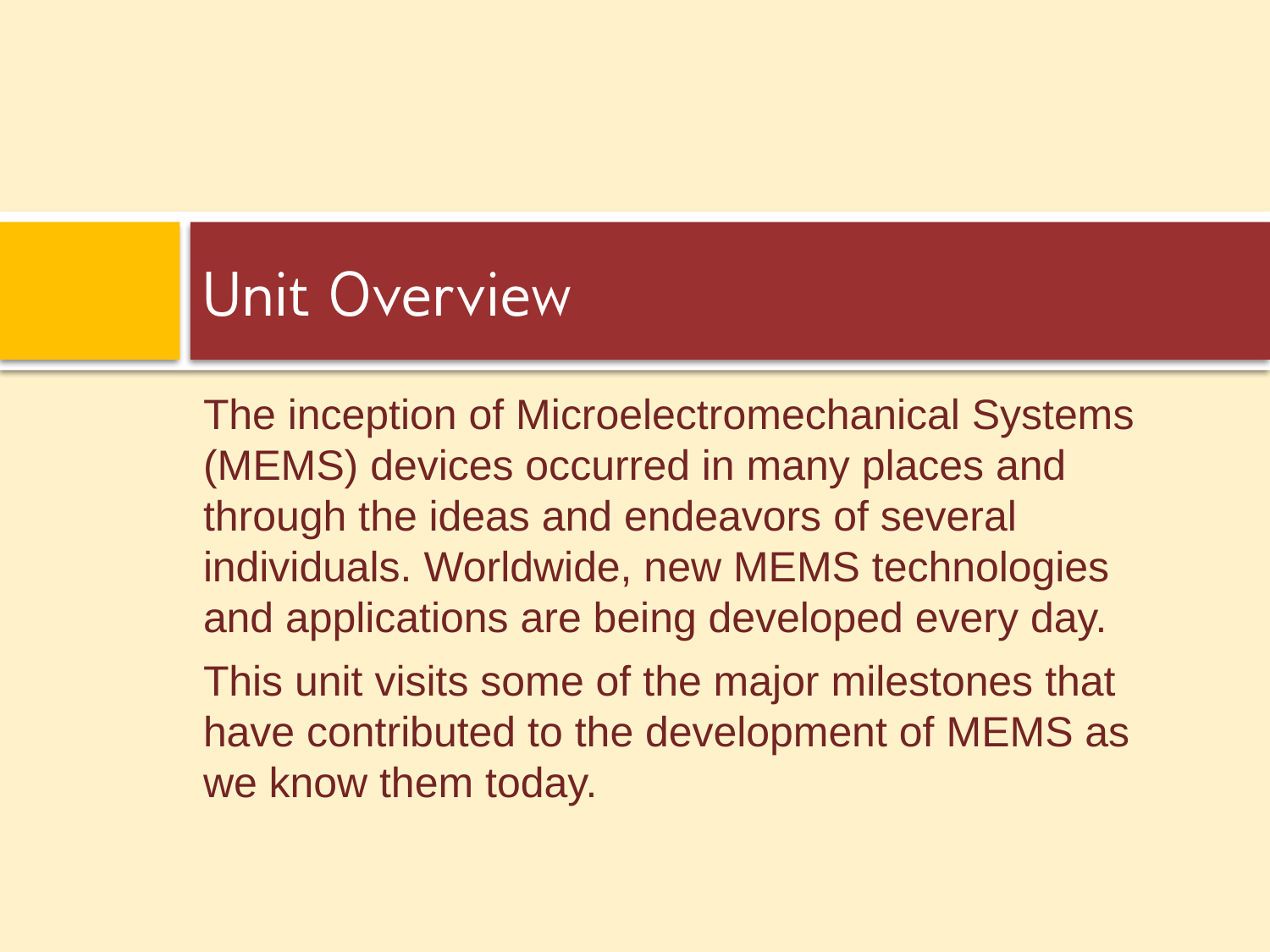

# Unit Overview
The inception of Microelectromechanical Systems (MEMS) devices occurred in many places and through the ideas and endeavors of several individuals. Worldwide, new MEMS technologies and applications are being developed every day.
This unit visits some of the major milestones that have contributed to the development of MEMS as we know them today.